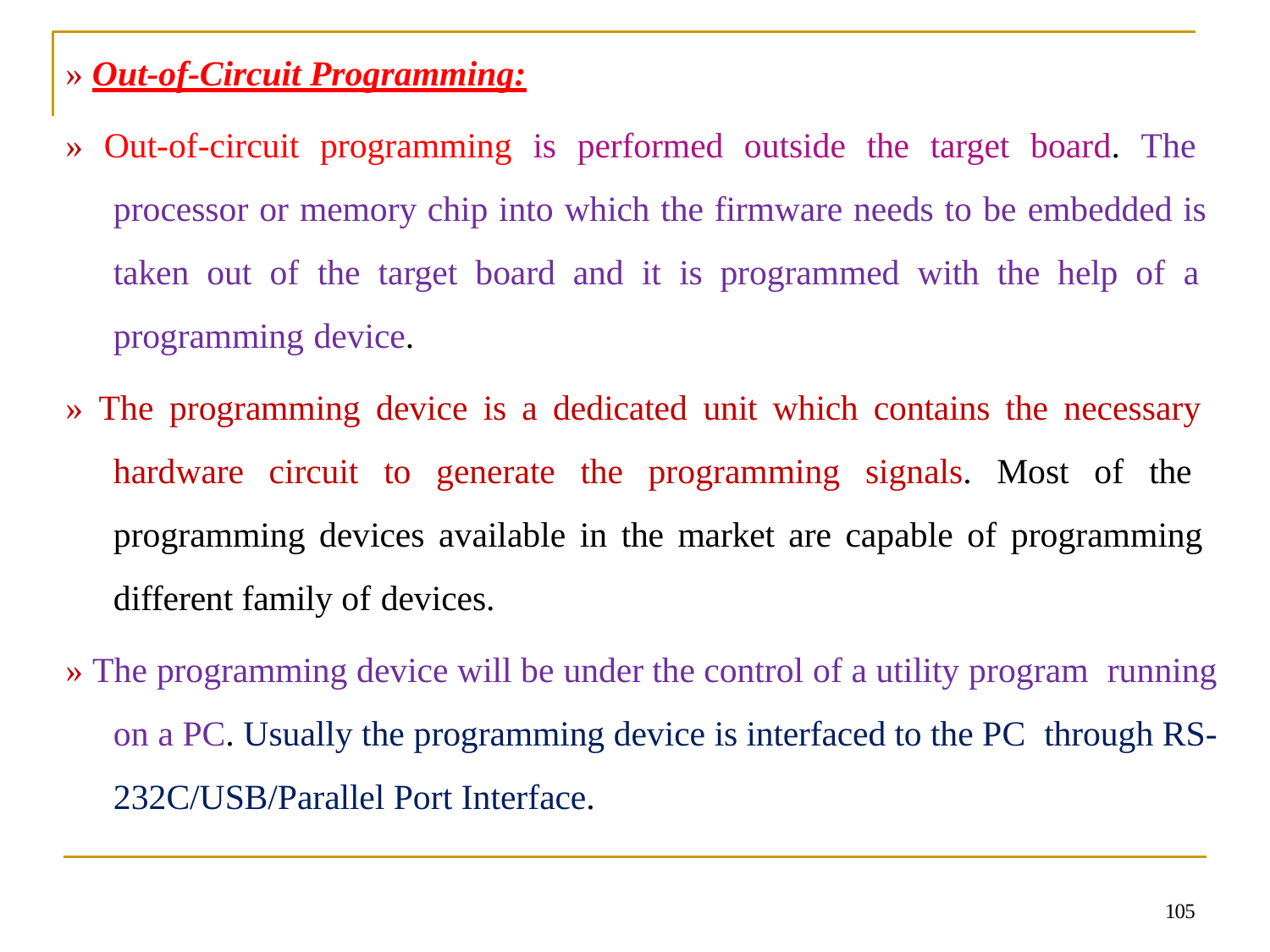

» Out-of-Circuit Programming:
» Out-of-circuit programming is performed outside the target board. The  processor or memory chip into which the firmware needs to be embedded is  taken out of the target board and it is programmed with the help of a  programming device.
» The programming device is a dedicated unit which contains the necessary  hardware circuit to generate the programming signals. Most of the  programming devices available in the market are capable of programming  different family of devices.
» The programming device will be under the control of a utility program  running on a PC. Usually the programming device is interfaced to the PC  through RS-232C/USB/Parallel Port Interface.
105